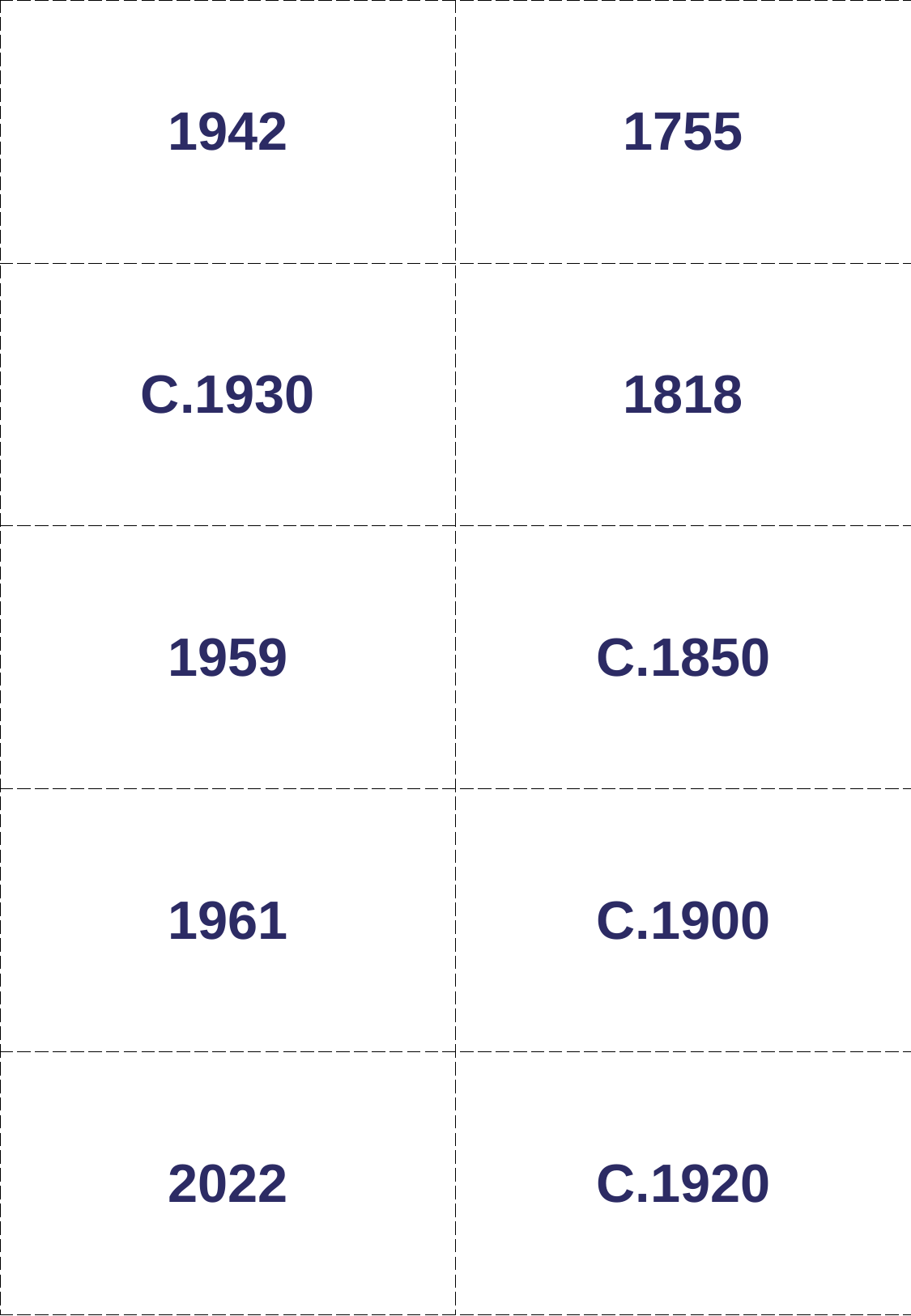

| 1942 | 1755 |
| --- | --- |
| C.1930 | 1818 |
| 1959 | C.1850 |
| 1961 | C.1900 |
| 2022 | C.1920 |
PRINTING ADVICE:

If Slide 1 & Slide 2 are printed back-to-back (flip on long edge), the dates will match the maps